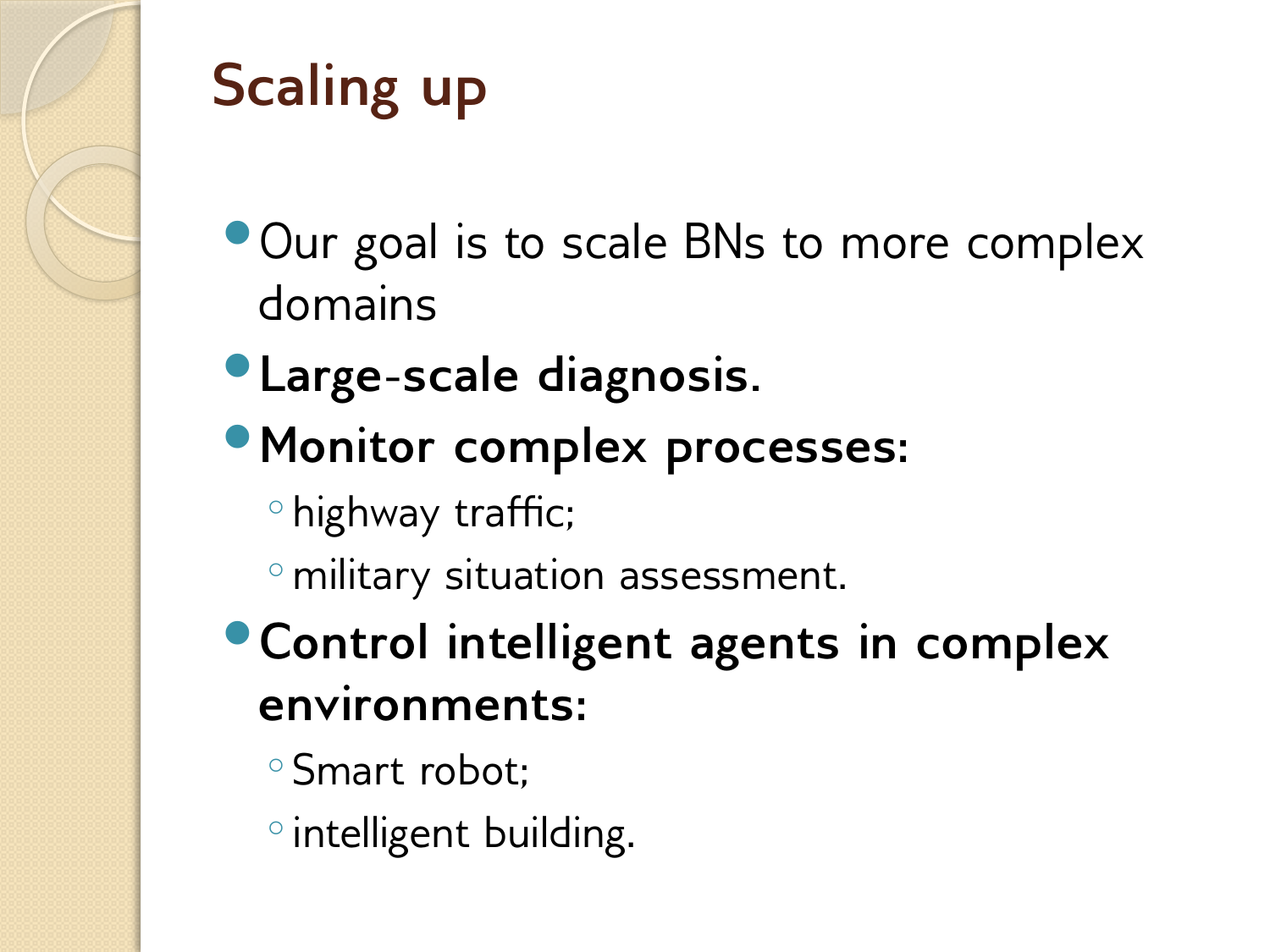

# Scaling up
Our goal is to scale BNs to more complex domains
Large-scale diagnosis.
Monitor complex processes:
highway traffic;
military situation assessment.
Control intelligent agents in complex environments:
Smart robot;
intelligent building.